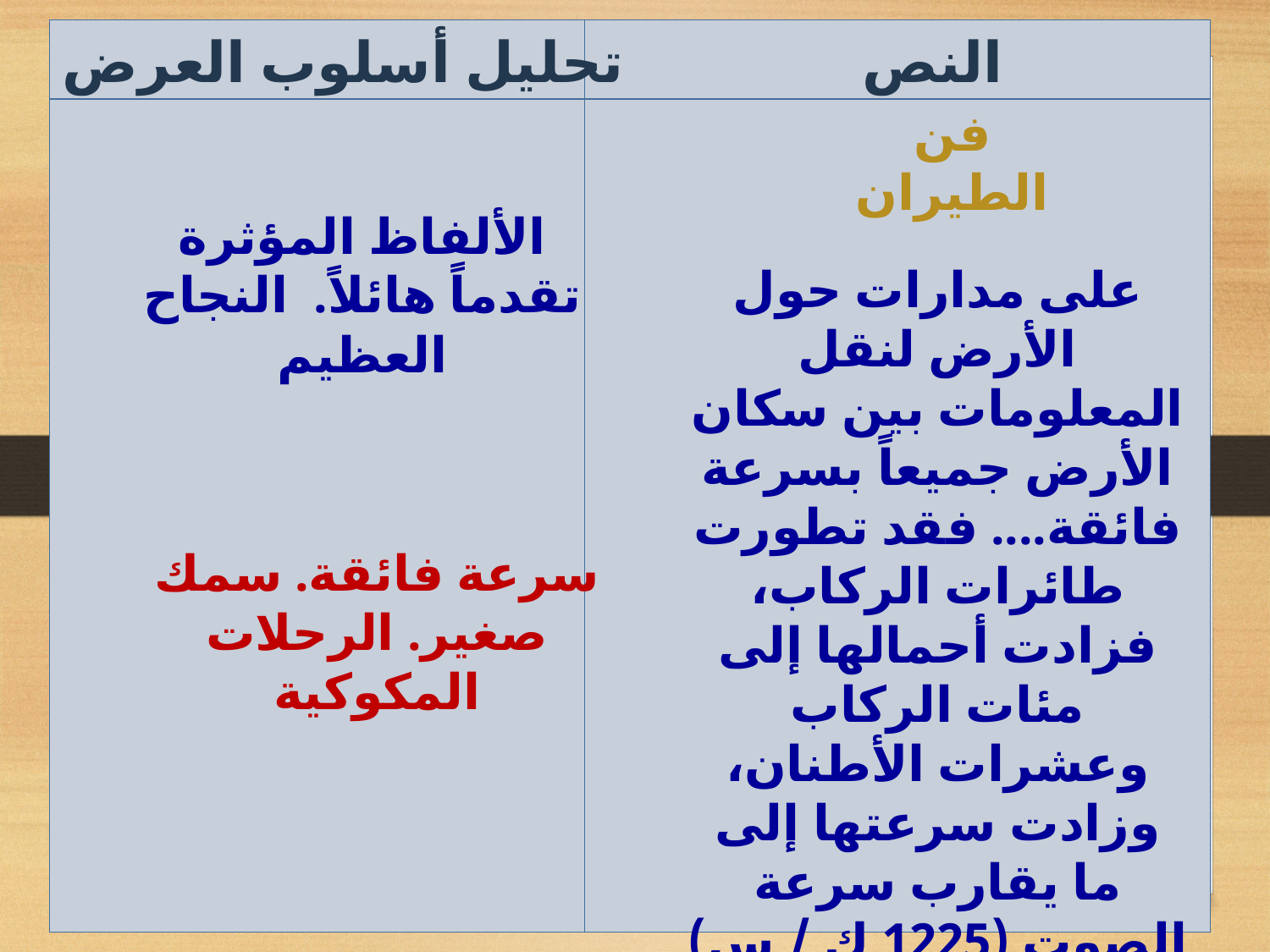

|  |  |
| --- | --- |
|  |  |
تحليل أسلوب العرض
النص
فن الطيران
الألفاظ المؤثرة تقدماً هائلاً.  النجاح العظيم
على مدارات حول الأرض لنقل المعلومات بين سكان الأرض جميعاً بسرعة فائقة.... فقد تطورت طائرات الركاب، فزادت أحمالها إلى مئات الركاب وعشرات الأطنان، وزادت سرعتها إلى ما يقارب سرعة الصوت (1225 ك / س) بل وزادت عليها بعدة أمثال في الطائرات العسكرية.
سرعة فائقة. سمك صغير. الرحلات المكوكية